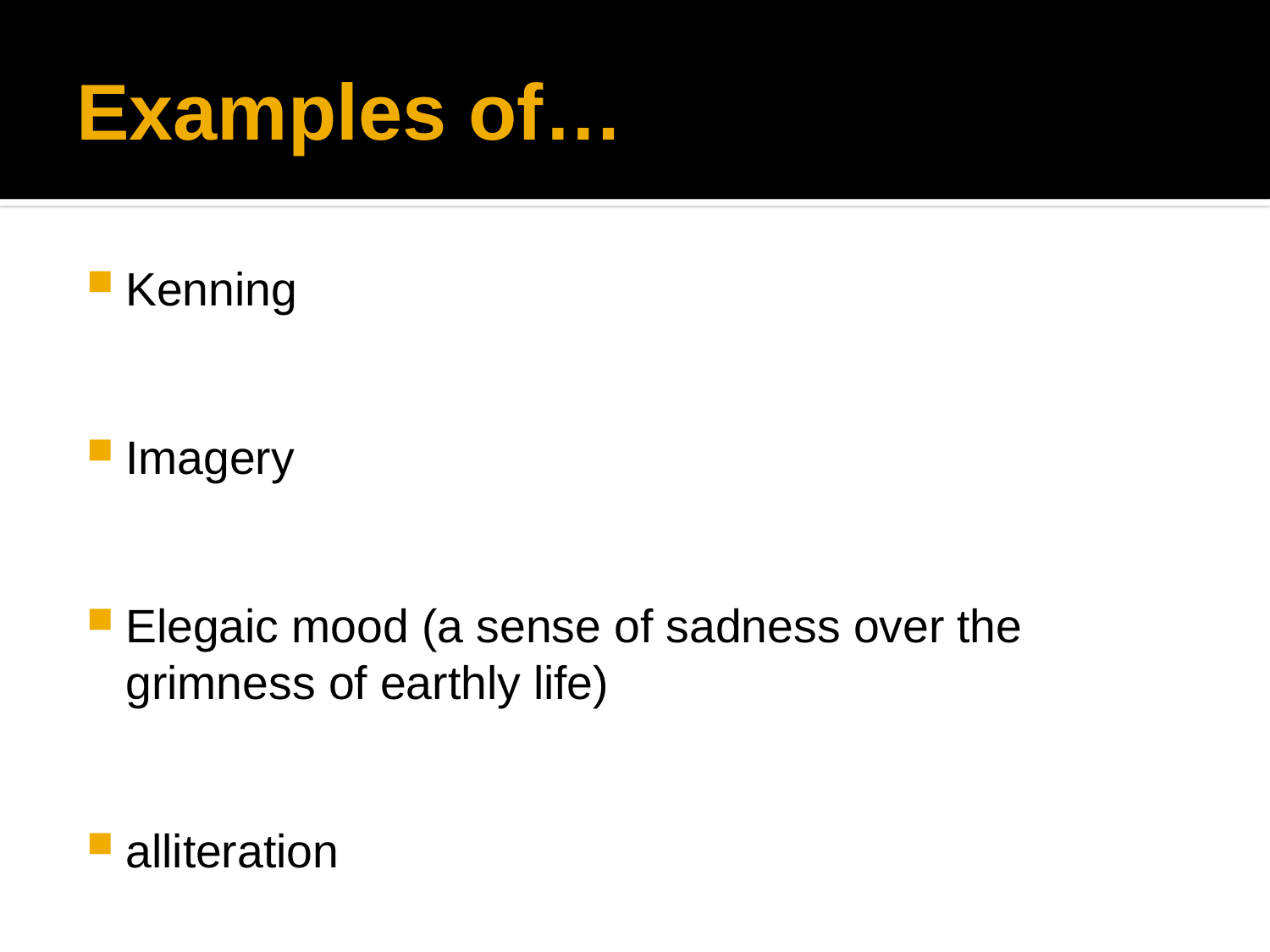

# Examples of…
Kenning

Imagery

Elegaic mood (a sense of sadness over the grimness of earthly life)

alliteration